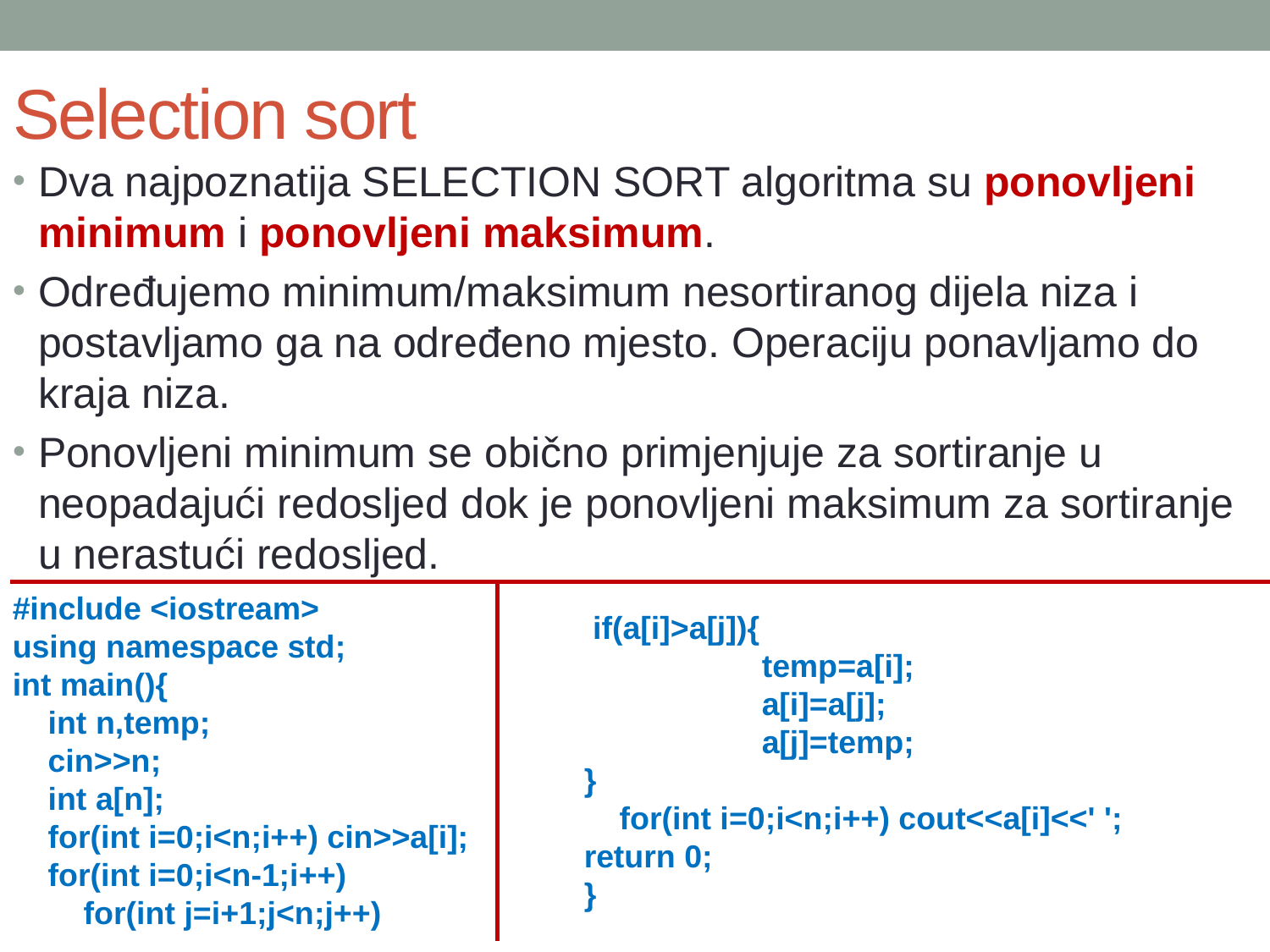

# Selection sort
Dva najpoznatija SELECTION SORT algoritma su ponovljeni minimum i ponovljeni maksimum.
Određujemo minimum/maksimum nesortiranog dijela niza i postavljamo ga na određeno mjesto. Operaciju ponavljamo do kraja niza.
Ponovljeni minimum se obično primjenjuje za sortiranje u neopadajući redosljed dok je ponovljeni maksimum za sortiranje u nerastući redosljed.
#include <iostream>
using namespace std;
int main(){
    int n,temp;
    cin>>n;
    int a[n];
    for(int i=0;i<n;i++) cin>>a[i];
    for(int i=0;i<n-1;i++)
        for(int j=i+1;j<n;j++)
 if(a[i]>a[j]){
                    temp=a[i];
                    a[i]=a[j];
                    a[j]=temp;
}
    for(int i=0;i<n;i++) cout<<a[i]<<' ';
return 0;
}